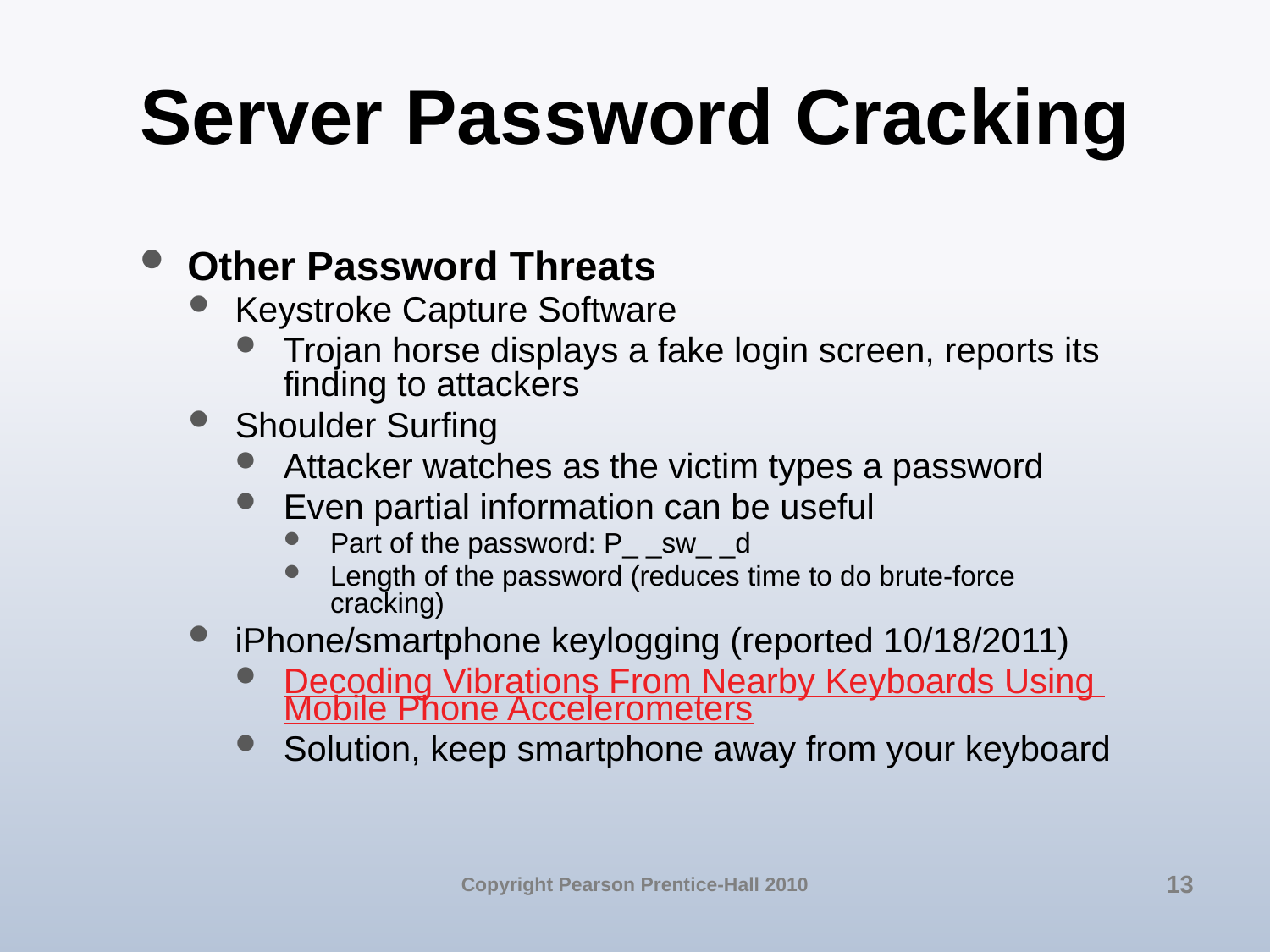

# Server Password Cracking
Other Password Threats
Keystroke Capture Software
Trojan horse displays a fake login screen, reports its finding to attackers
Shoulder Surfing
Attacker watches as the victim types a password
Even partial information can be useful
Part of the password: P_ _sw_ _d
Length of the password (reduces time to do brute-force cracking)
iPhone/smartphone keylogging (reported 10/18/2011)
Decoding Vibrations From Nearby Keyboards Using Mobile Phone Accelerometers
Solution, keep smartphone away from your keyboard

Copyright Pearson Prentice-Hall 2010
13